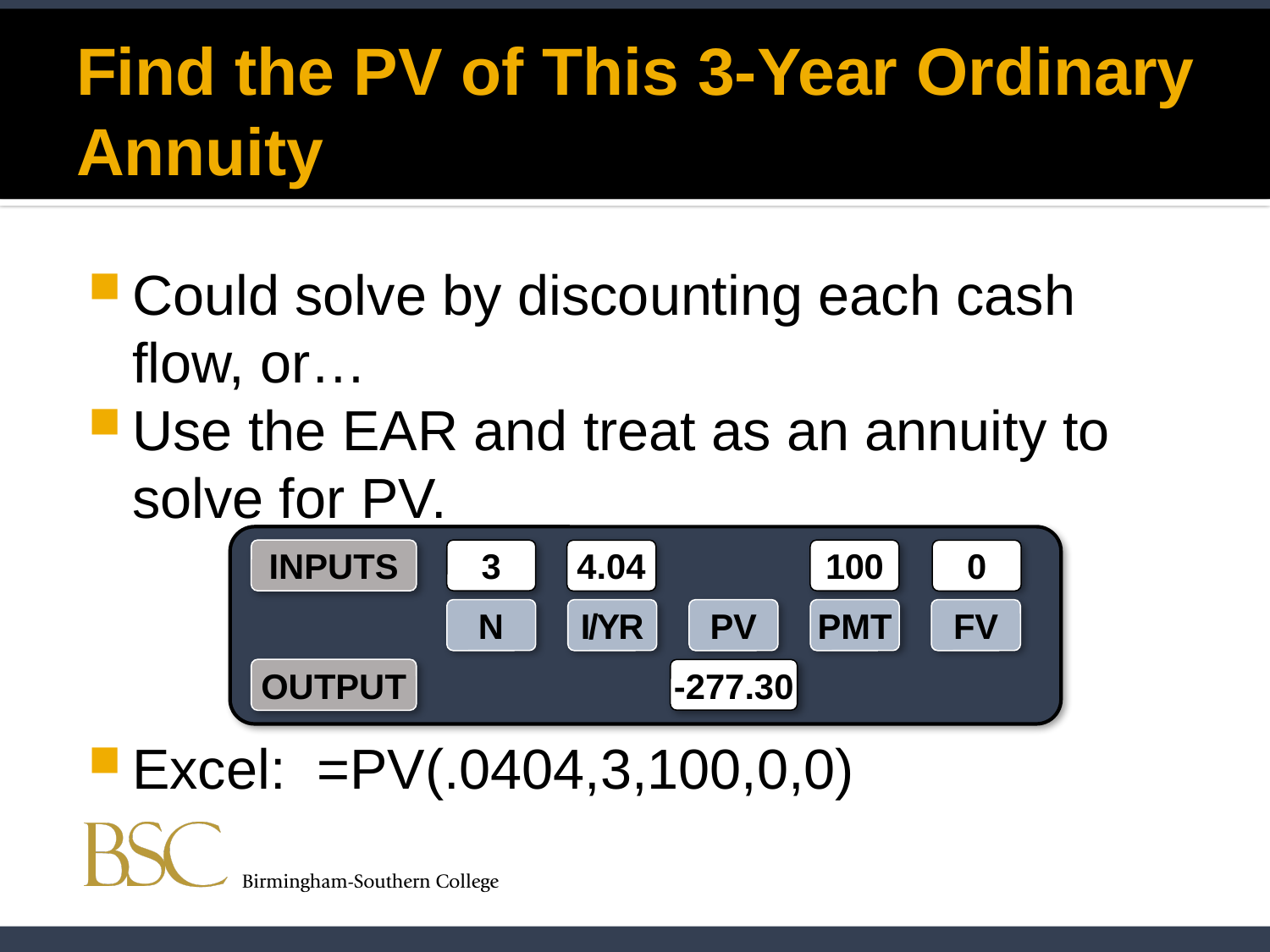

# Find the PV of This 3-Year Ordinary Annuity
Could solve by discounting each cash flow, or…
Use the EAR and treat as an annuity to solve for PV.

Excel:  =PV(.0404,3,100,0,0)

INPUTS
3
4.04
100
N
I/YR
PV
PMT
FV
OUTPUT
-277.30
0